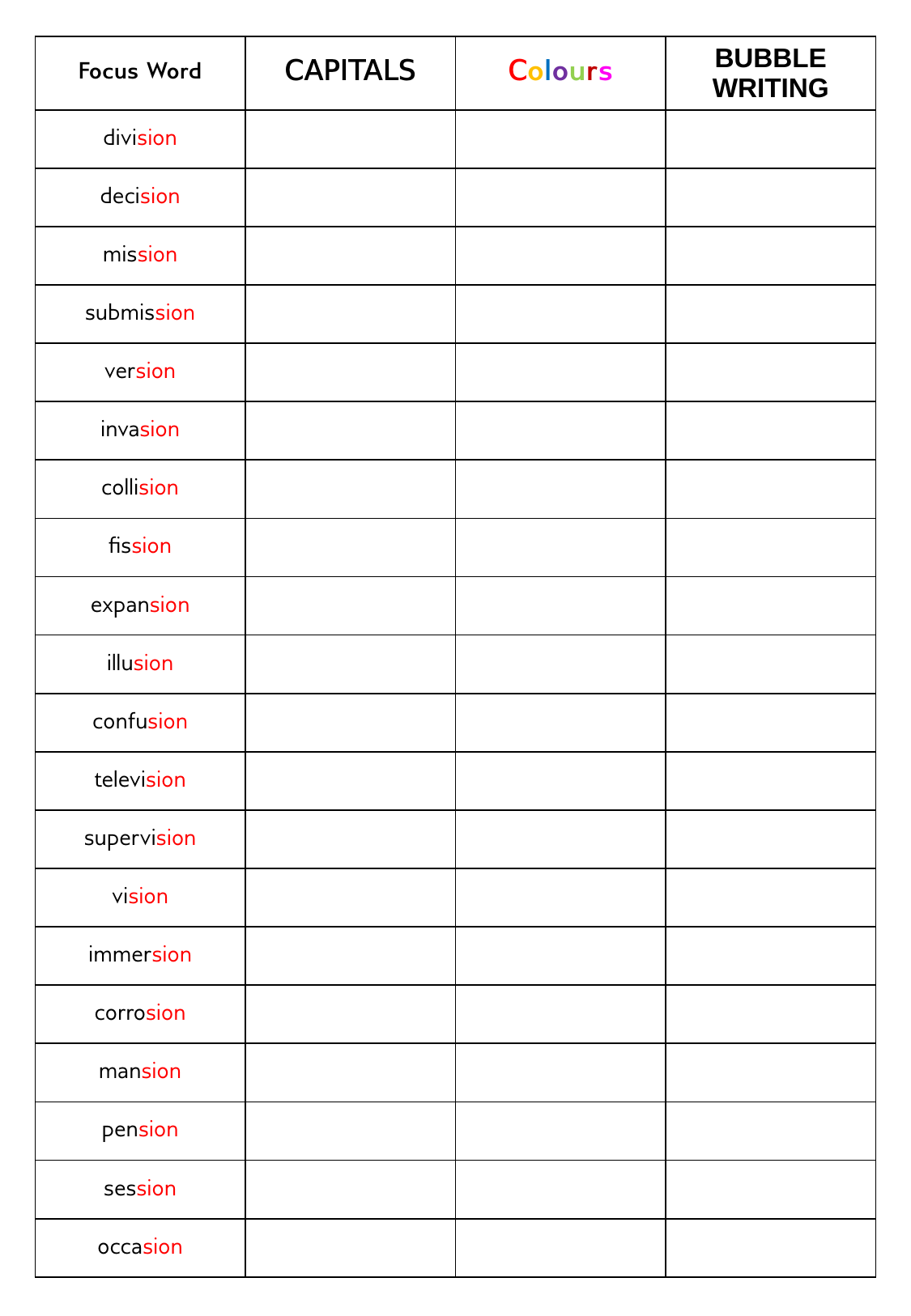

| Focus Word | CAPITALS | Colours | BUBBLE WRITING |
| --- | --- | --- | --- |
| division |  |  |  |
| decision |  |  |  |
| mission |  |  |  |
| submission |  |  |  |
| version |  |  |  |
| invasion |  |  |  |
| collision |  |  |  |
| fission |  |  |  |
| expansion |  |  |  |
| illusion |  |  |  |
| confusion |  |  |  |
| television |  |  |  |
| supervision |  |  |  |
| vision |  |  |  |
| immersion |  |  |  |
| corrosion |  |  |  |
| mansion |  |  |  |
| pension |  |  |  |
| session |  |  |  |
| occasion |  |  |  |